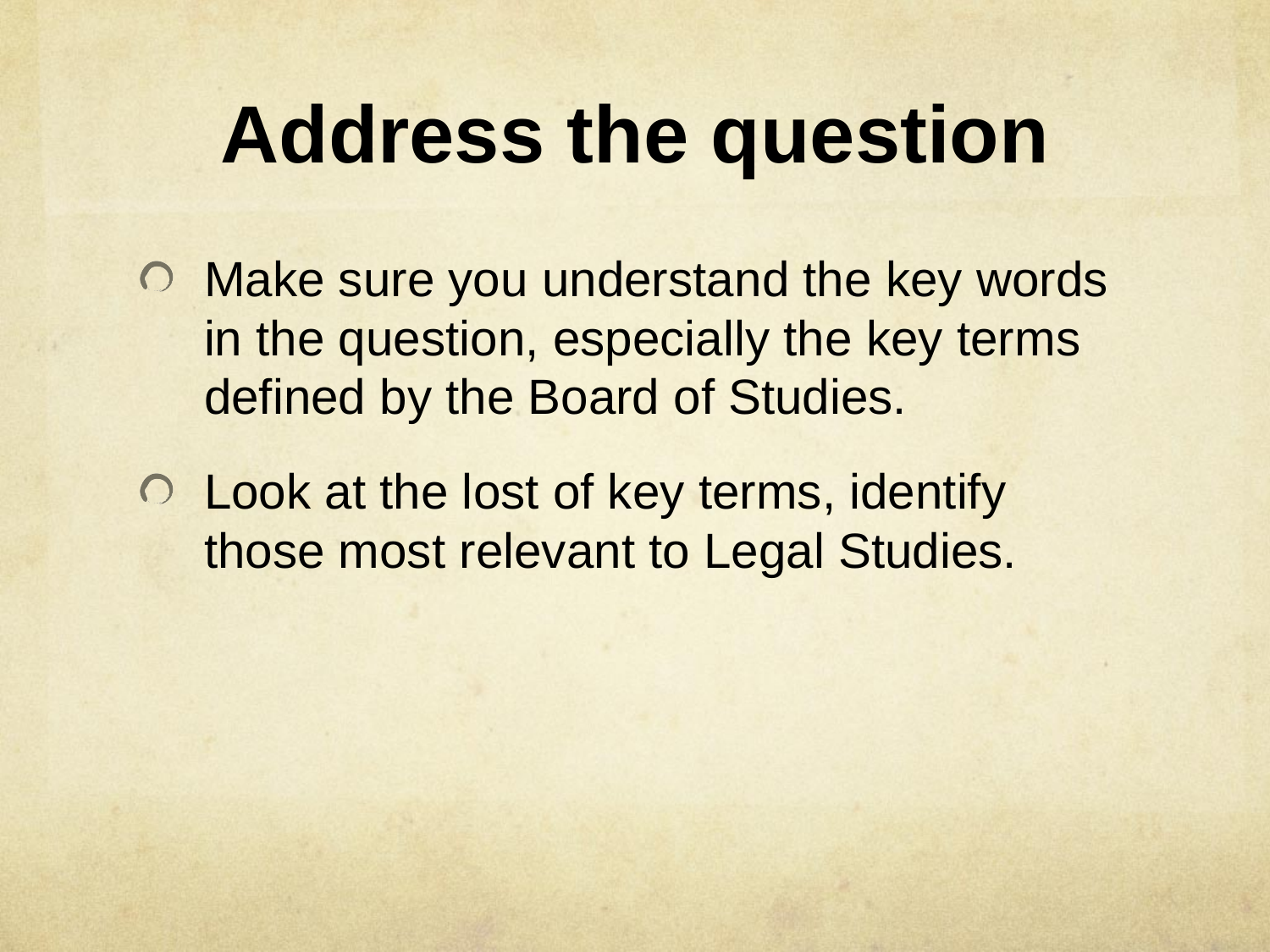

# Address the question
Make sure you understand the key words in the question, especially the key terms defined by the Board of Studies.
Look at the lost of key terms, identify those most relevant to Legal Studies.